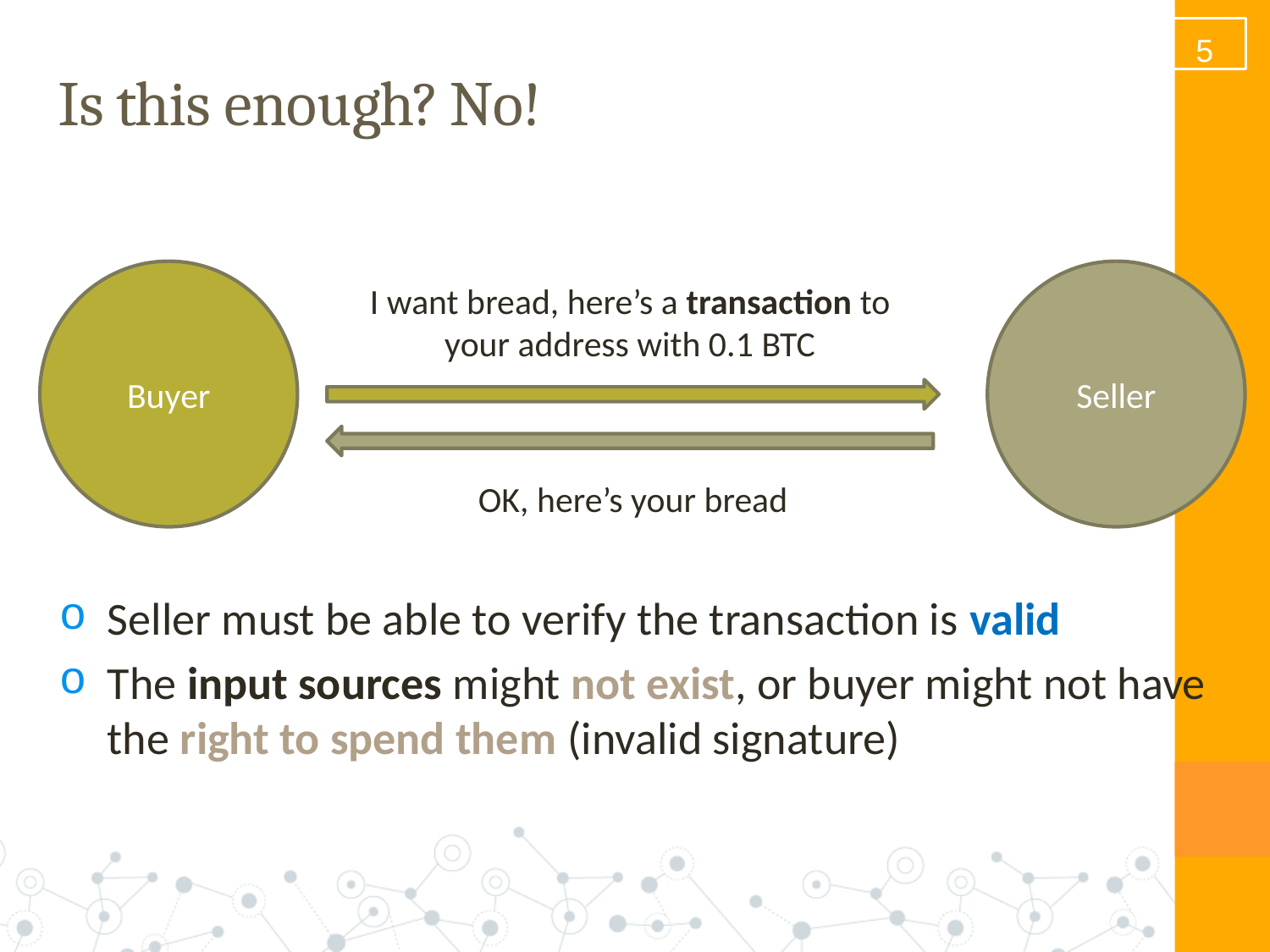

5
# Is this enough? No!

Seller must be able to verify the transaction is valid
The input sources might not exist, or buyer might not have the right to spend them (invalid signature)

Seller
Buyer
I want bread, here’s a transaction to your address with 0.1 BTC

OK, here’s your bread